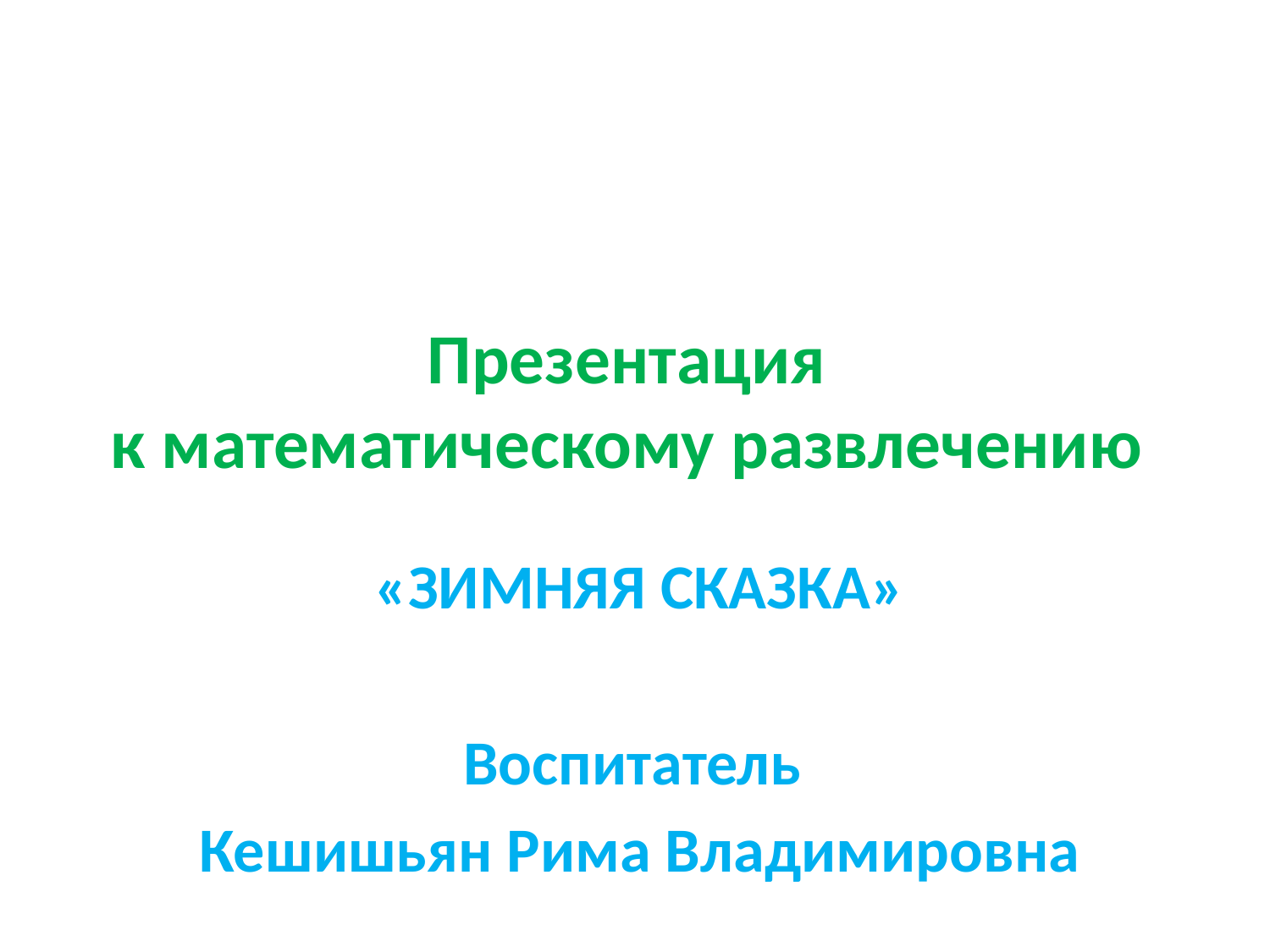

# Презентация к математическому развлечению
«ЗИМНЯЯ СКАЗКА»

Воспитатель
Кешишьян Рима Владимировна